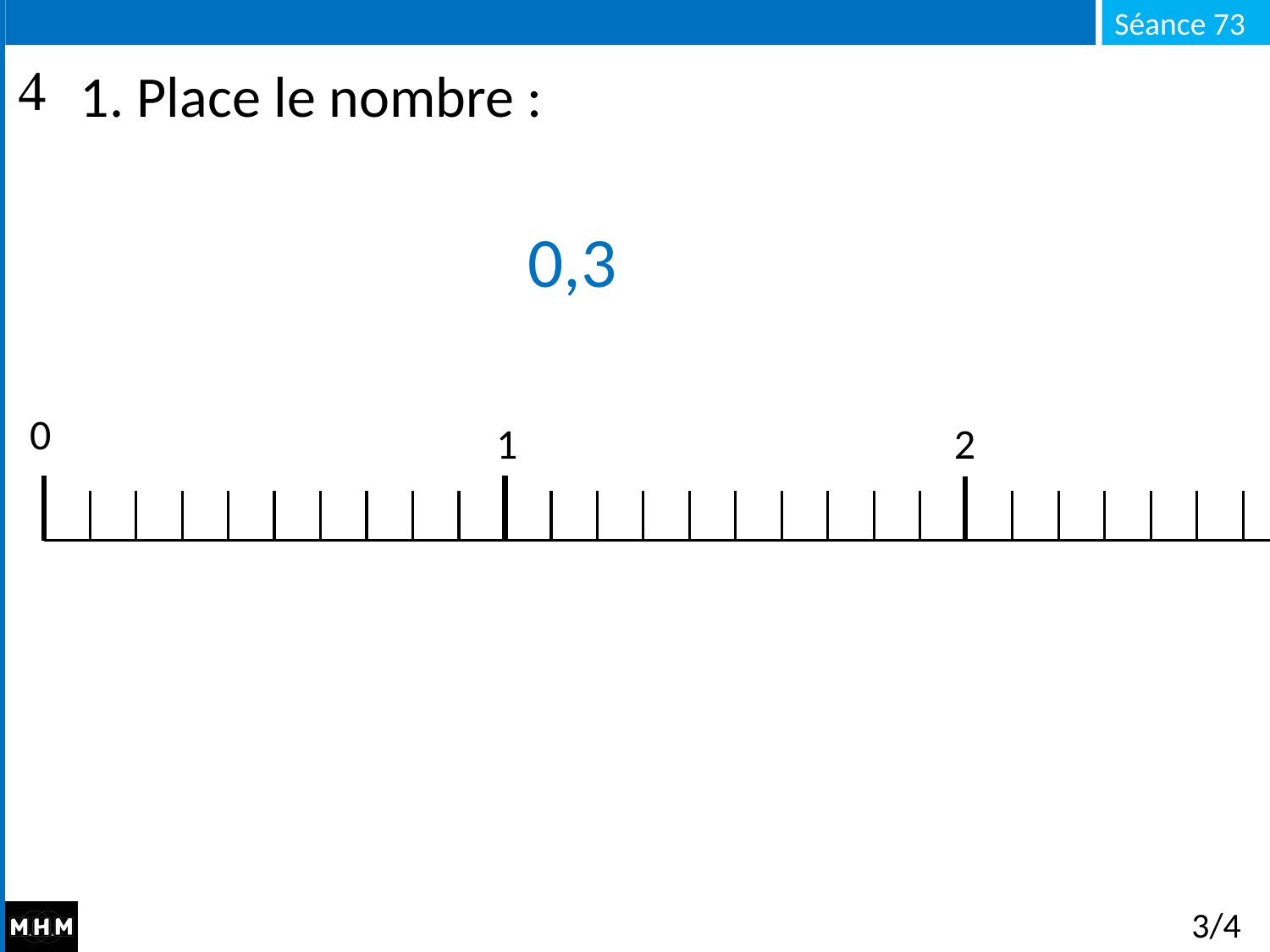

# 1. Place le nombre :
0,3
0
2
1
3/4